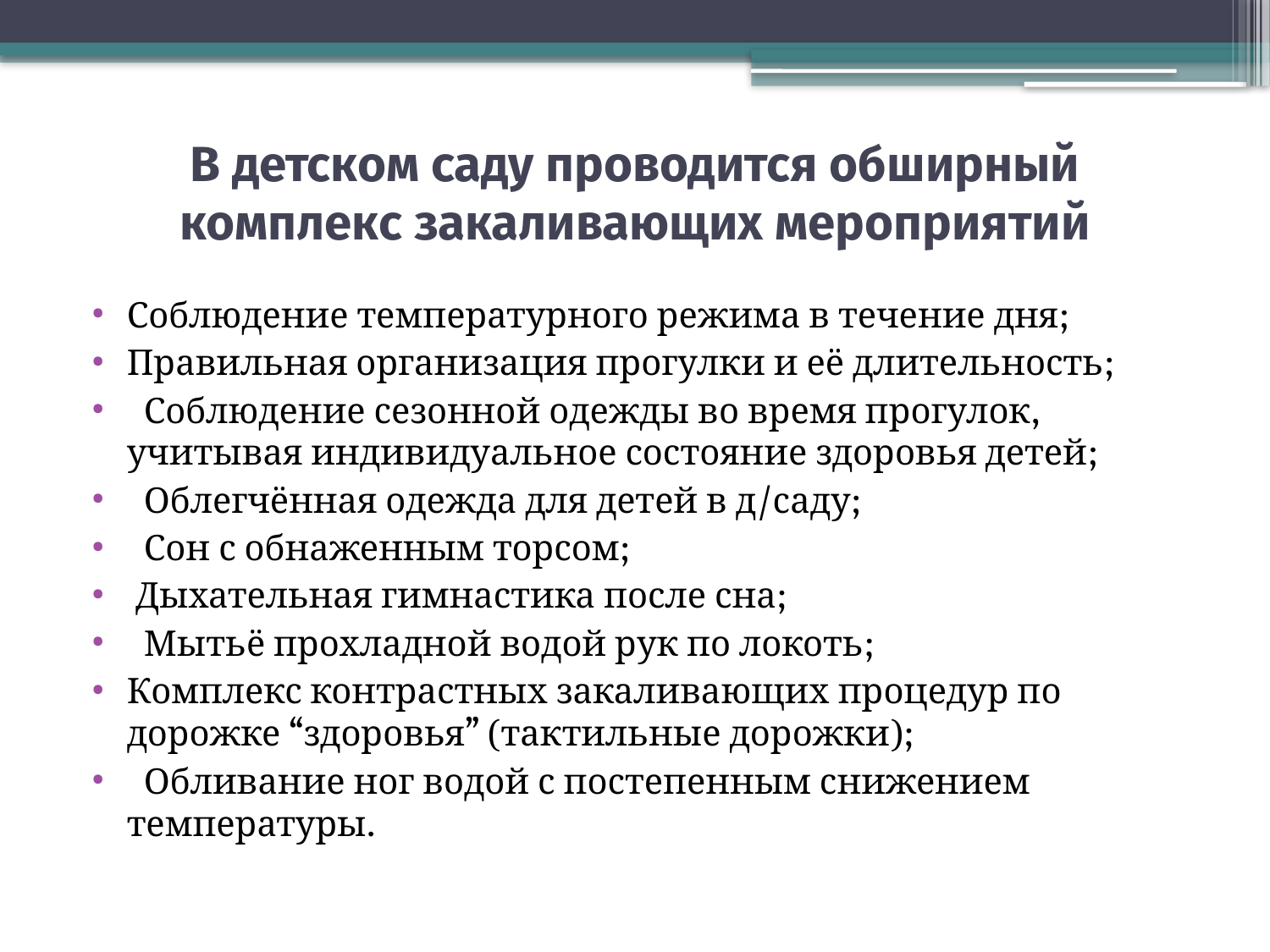

# В детском саду проводится обширный комплекс закаливающих мероприятий
Соблюдение температурного режима в течение дня;
Правильная организация прогулки и её длительность;
  Соблюдение сезонной одежды во время прогулок, учитывая индивидуальное состояние здоровья детей;
  Облегчённая одежда для детей в д/саду;
  Сон с обнаженным торсом;
 Дыхательная гимнастика после сна;
  Мытьё прохладной водой рук по локоть;
Комплекс контрастных закаливающих процедур по дорожке “здоровья” (тактильные дорожки);
  Обливание ног водой с постепенным снижением температуры.